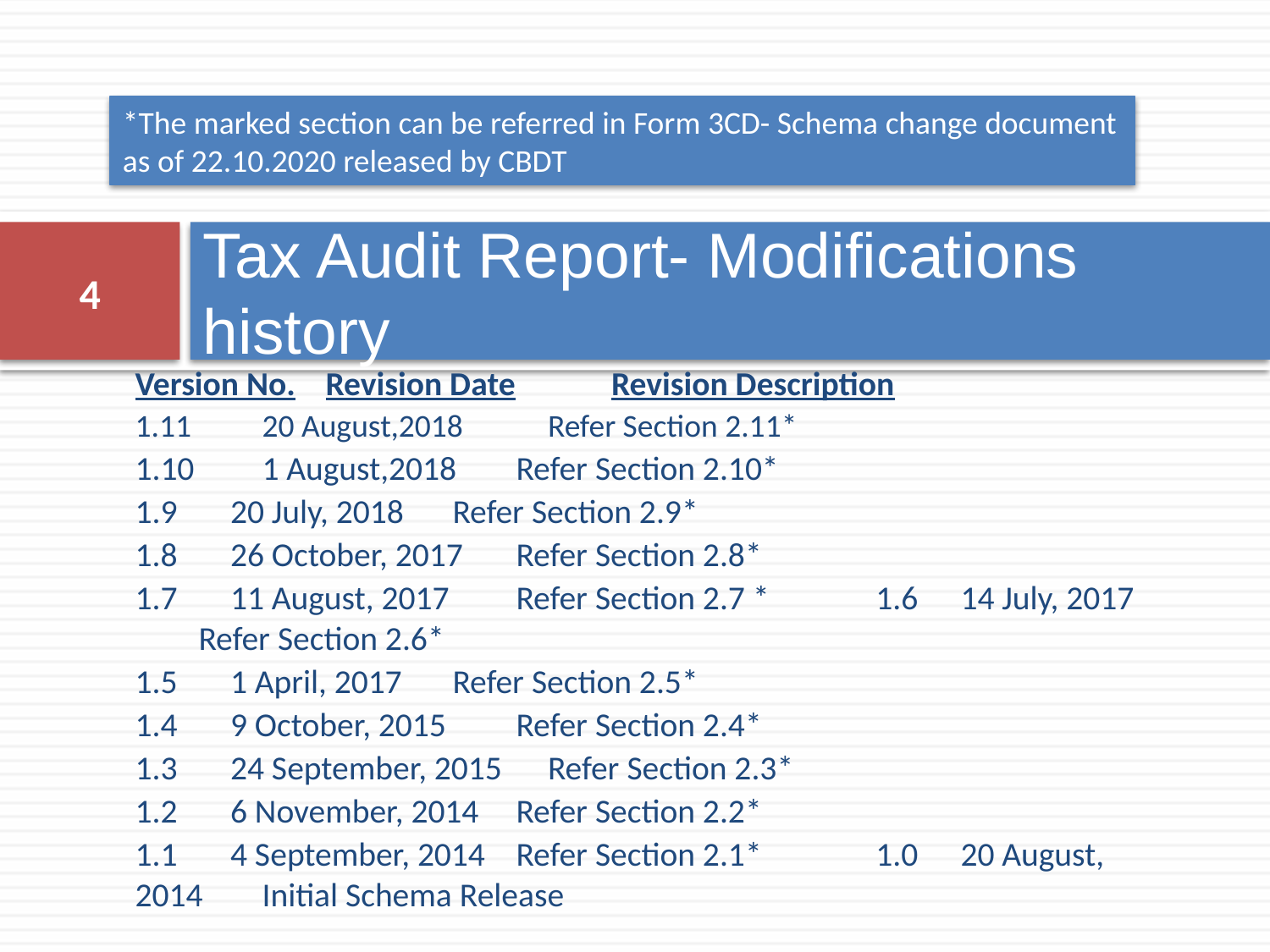

*The marked section can be referred in Form 3CD- Schema change document as of 22.10.2020 released by CBDT
# Tax Audit Report- Modifications history
4
Version No. 	Revision Date         	Revision Description
1.11 		20 August,2018 	     	Refer Section 2.11*
1.10 	 	1 August,2018 		Refer Section 2.10*
1.9 	  	20 July, 2018 		Refer Section 2.9*
1.8 	  	26 October, 2017 		Refer Section 2.8*
1.7 	  	11 August, 2017 		Refer Section 2.7 *              1.6 	  	14 July, 2017 		Refer Section 2.6*
1.5 	  	1 April, 2017 		Refer Section 2.5*
1.4 	  	9 October, 2015 		Refer Section 2.4*
1.3 	  	24 September, 2015  	Refer Section 2.3*
1.2 	  	6 November, 2014 	Refer Section 2.2*
1.1 	  	4 September, 2014 	Refer Section 2.1*               1.0 	 	20 August, 2014 		Initial Schema Release